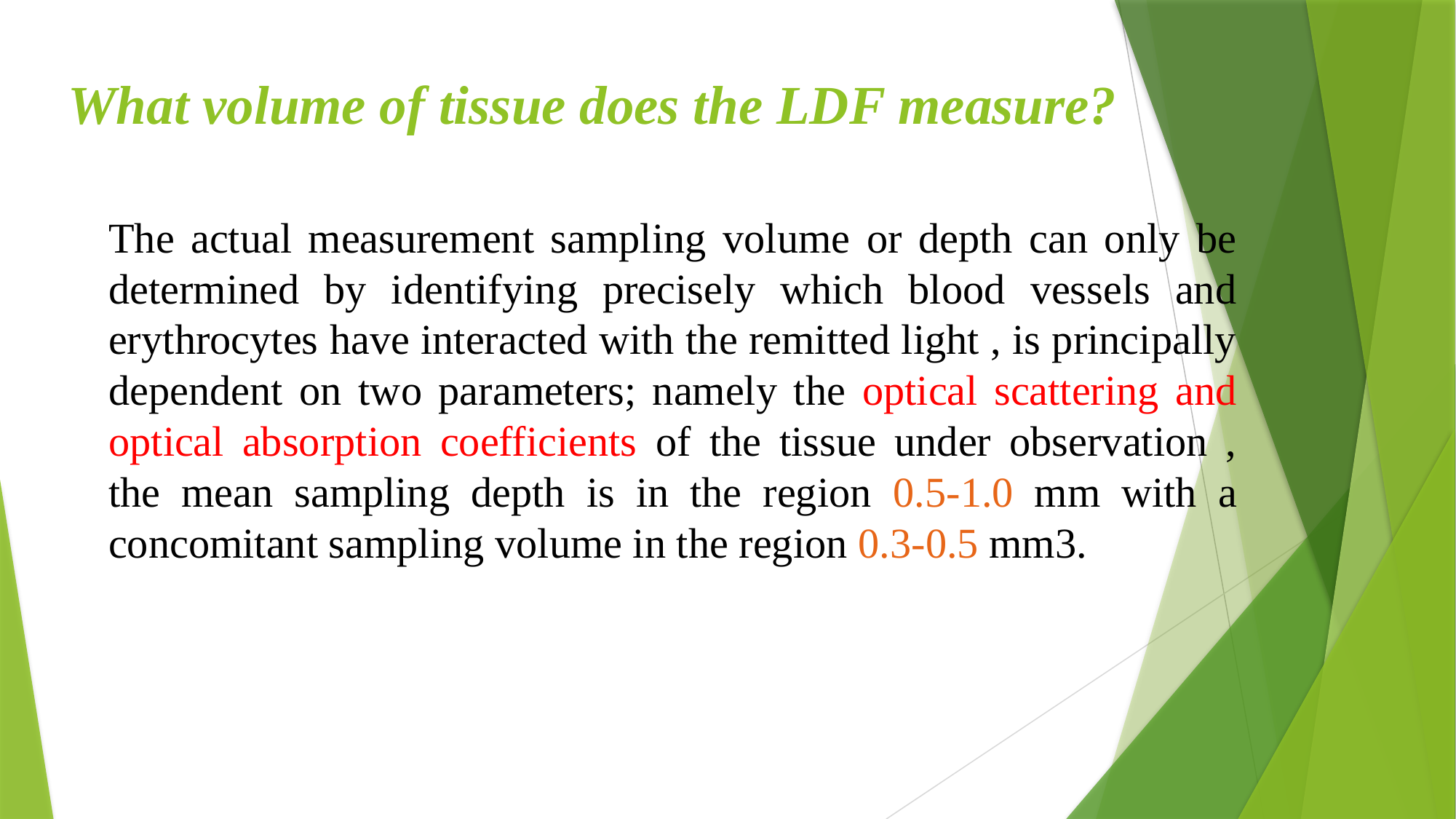

# What volume of tissue does the LDF measure?
The actual measurement sampling volume or depth can only be determined by identifying precisely which blood vessels and erythrocytes have interacted with the remitted light , is principally dependent on two parameters; namely the optical scattering and optical absorption coefficients of the tissue under observation , the mean sampling depth is in the region 0.5-1.0 mm with a concomitant sampling volume in the region 0.3-0.5 mm3.